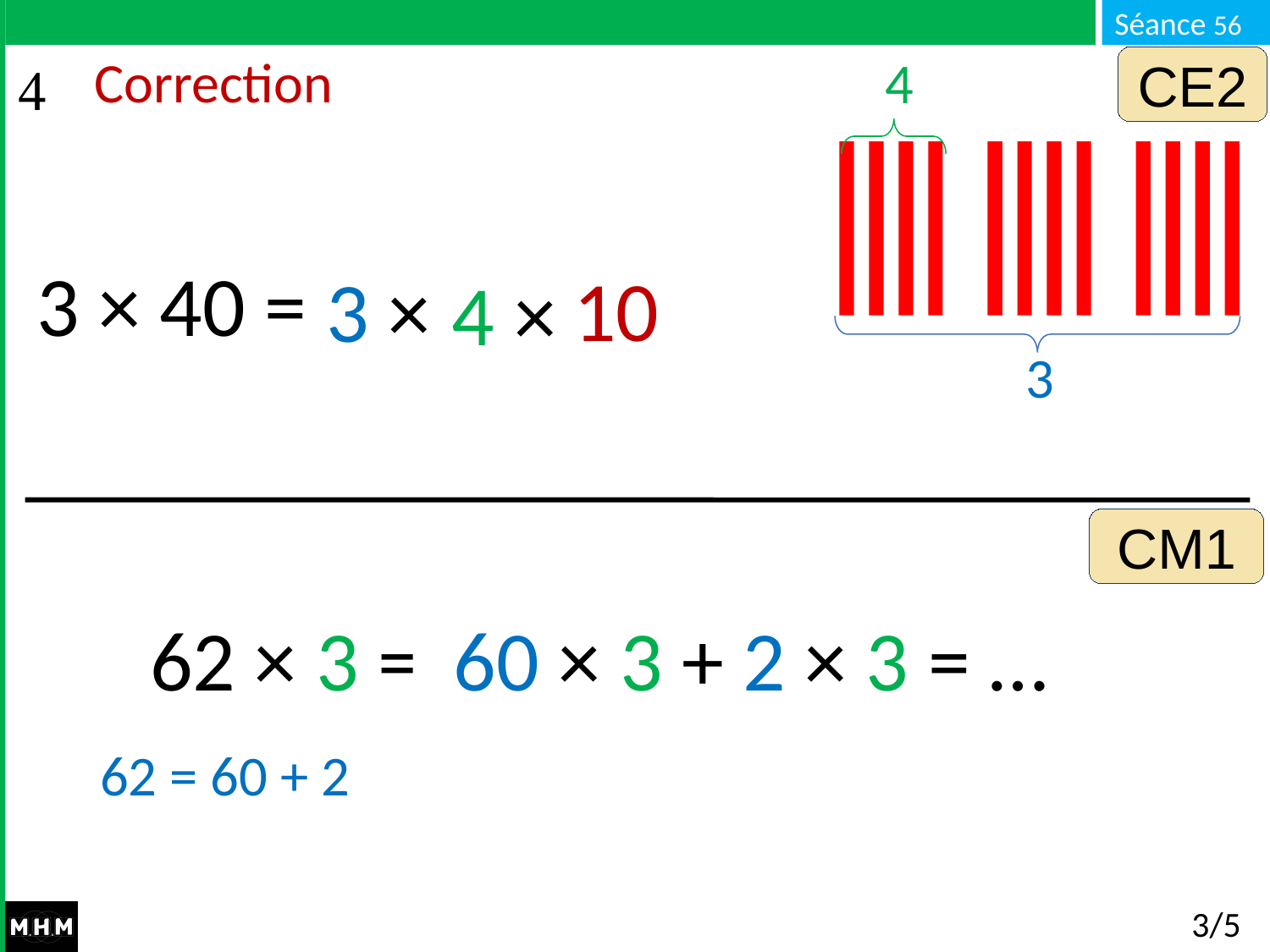

4

CE2
# Correction

3 × 40 =
10
3 ×
4 ×

3

CM1
62 × 3 = …
60 × 3 + 2 × 3 = …
62 = 60 + 2
3/5